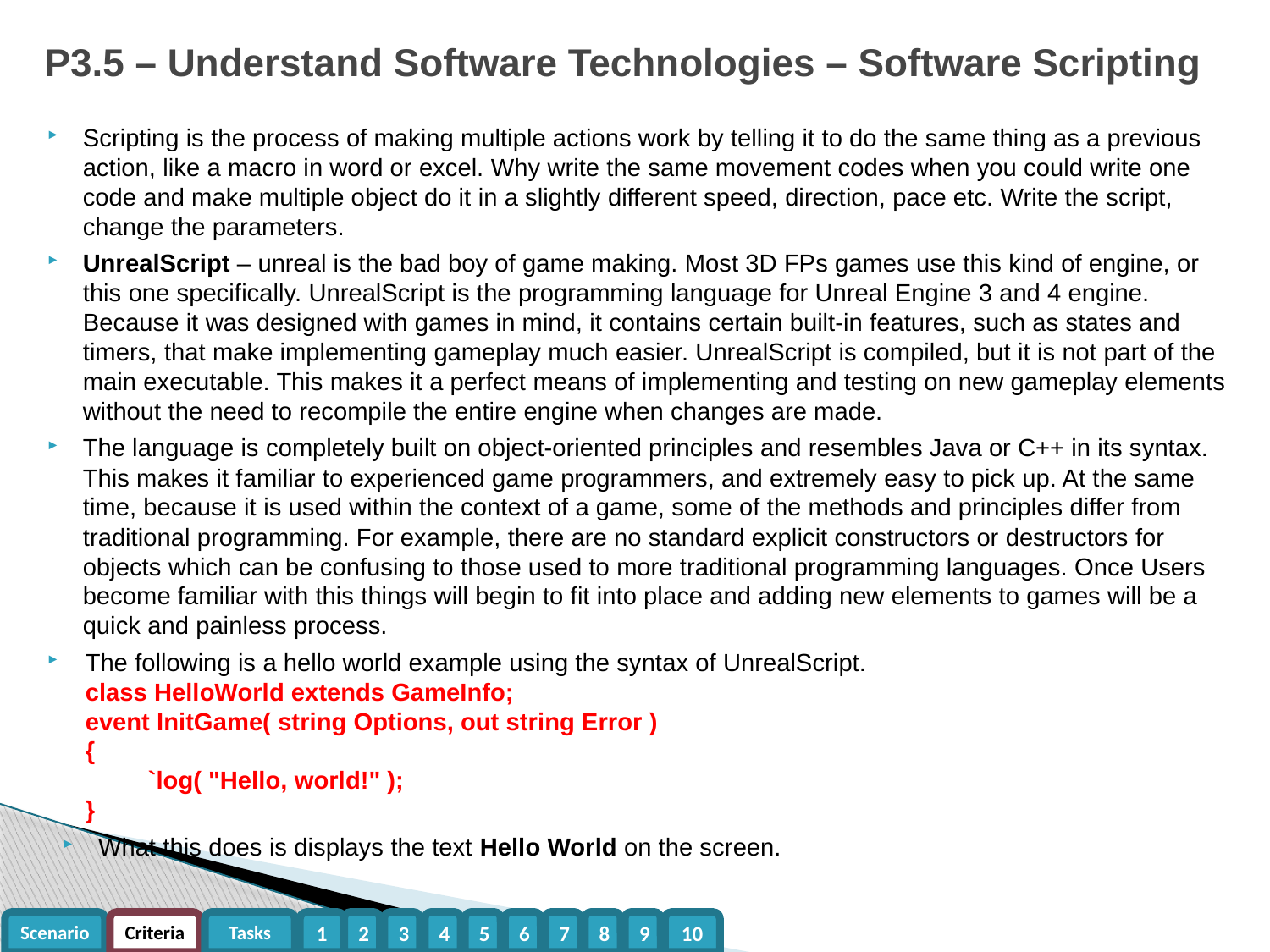

# P3.5 – Understand Software Technologies – Software Scripting
Scripting is the process of making multiple actions work by telling it to do the same thing as a previous action, like a macro in word or excel. Why write the same movement codes when you could write one code and make multiple object do it in a slightly different speed, direction, pace etc. Write the script, change the parameters.
UnrealScript – unreal is the bad boy of game making. Most 3D FPs games use this kind of engine, or this one specifically. UnrealScript is the programming language for Unreal Engine 3 and 4 engine. Because it was designed with games in mind, it contains certain built-in features, such as states and timers, that make implementing gameplay much easier. UnrealScript is compiled, but it is not part of the main executable. This makes it a perfect means of implementing and testing on new gameplay elements without the need to recompile the entire engine when changes are made.
The language is completely built on object-oriented principles and resembles Java or C++ in its syntax. This makes it familiar to experienced game programmers, and extremely easy to pick up. At the same time, because it is used within the context of a game, some of the methods and principles differ from traditional programming. For example, there are no standard explicit constructors or destructors for objects which can be confusing to those used to more traditional programming languages. Once Users become familiar with this things will begin to fit into place and adding new elements to games will be a quick and painless process.
The following is a hello world example using the syntax of UnrealScript.
class HelloWorld extends GameInfo;
event InitGame( string Options, out string Error )
{
         `log( "Hello, world!" );
}
What this does is displays the text Hello World on the screen.